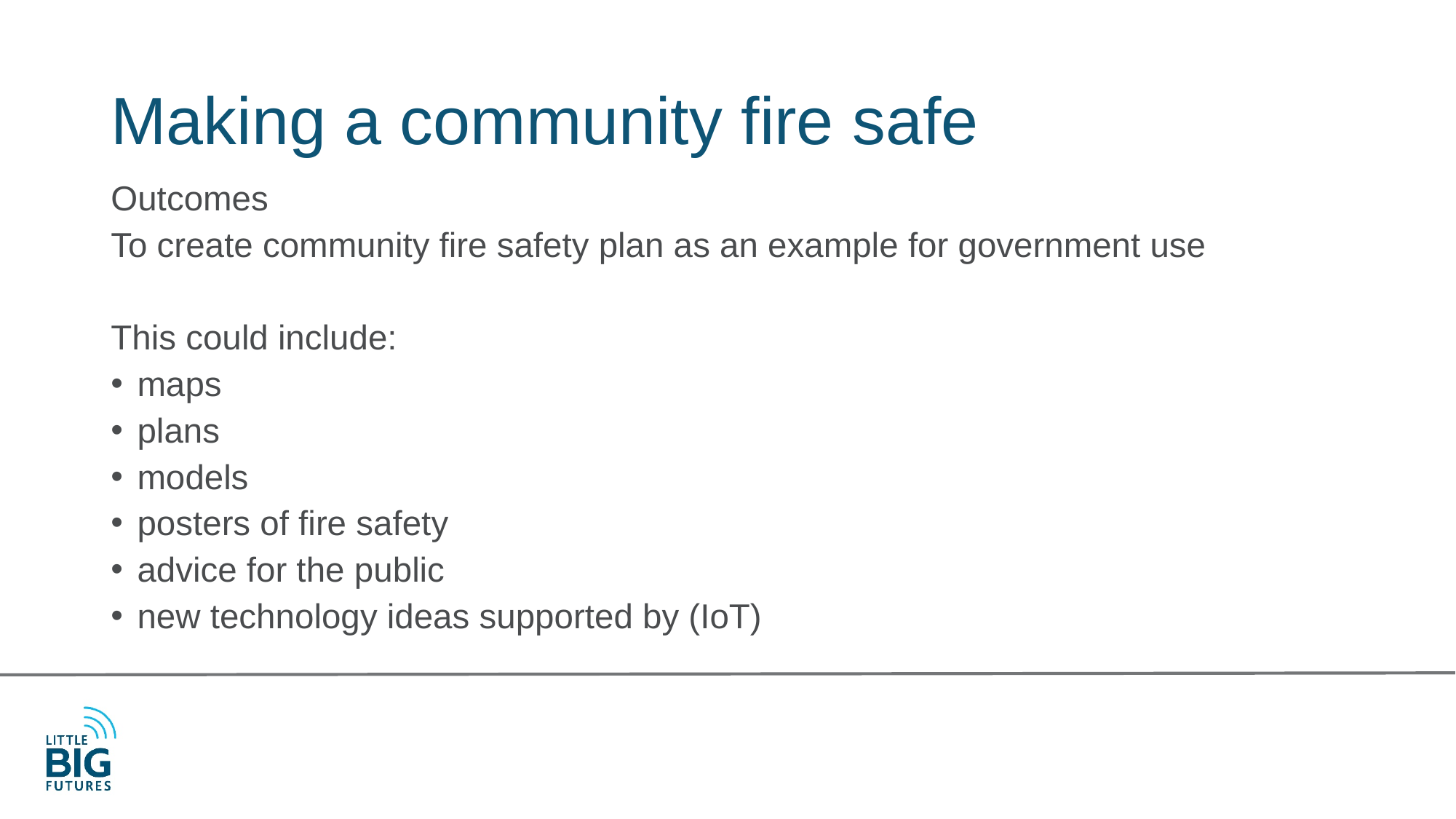

# Making a community fire safe
Outcomes
To create community fire safety plan as an example for government use

This could include:
maps
plans
models
posters of fire safety
advice for the public
new technology ideas supported by (IoT)